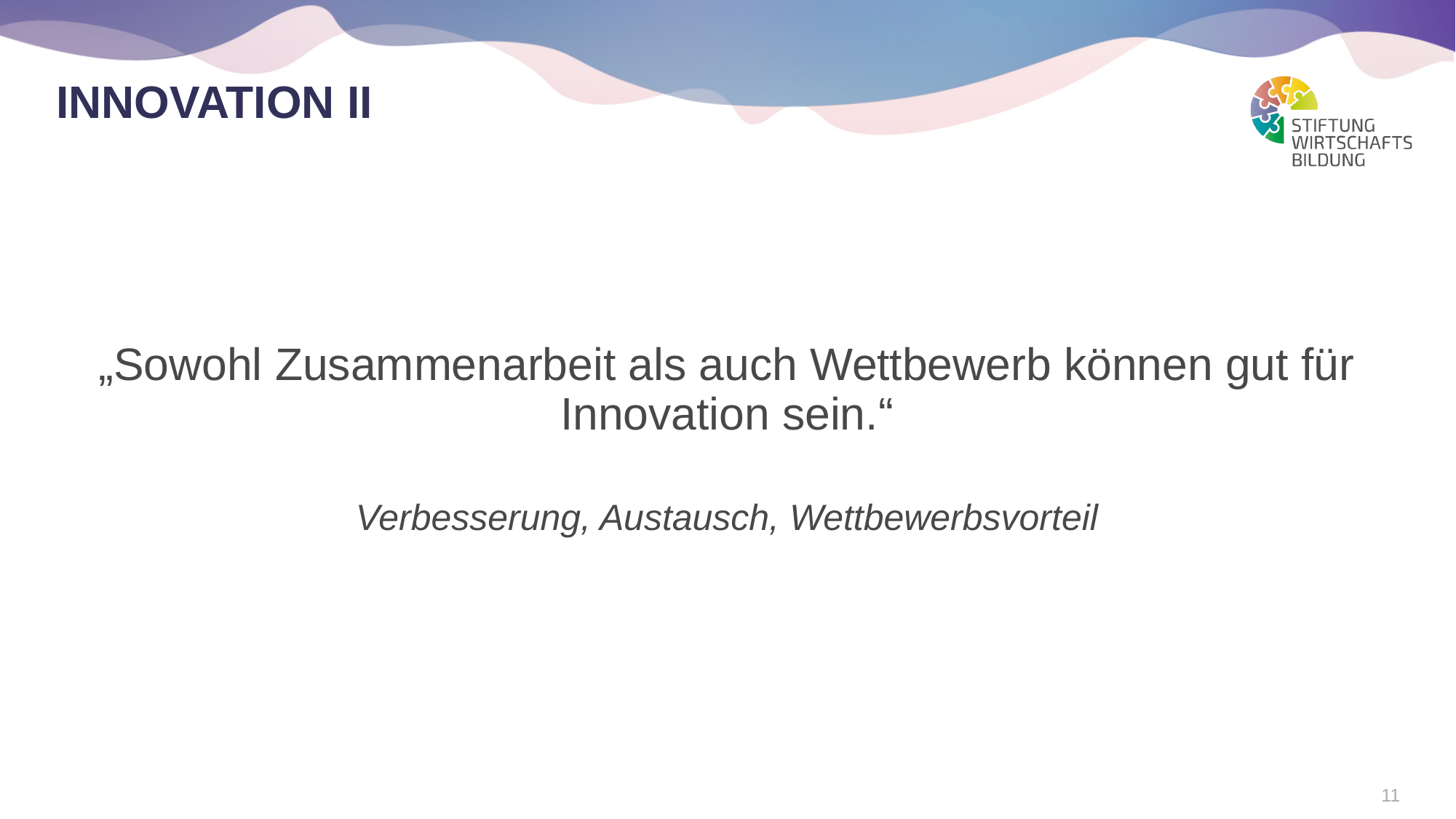

# Innovation II

„Sowohl Zusammenarbeit als auch Wettbewerb können gut für Innovation sein.“

Verbesserung, Austausch, Wettbewerbsvorteil
11